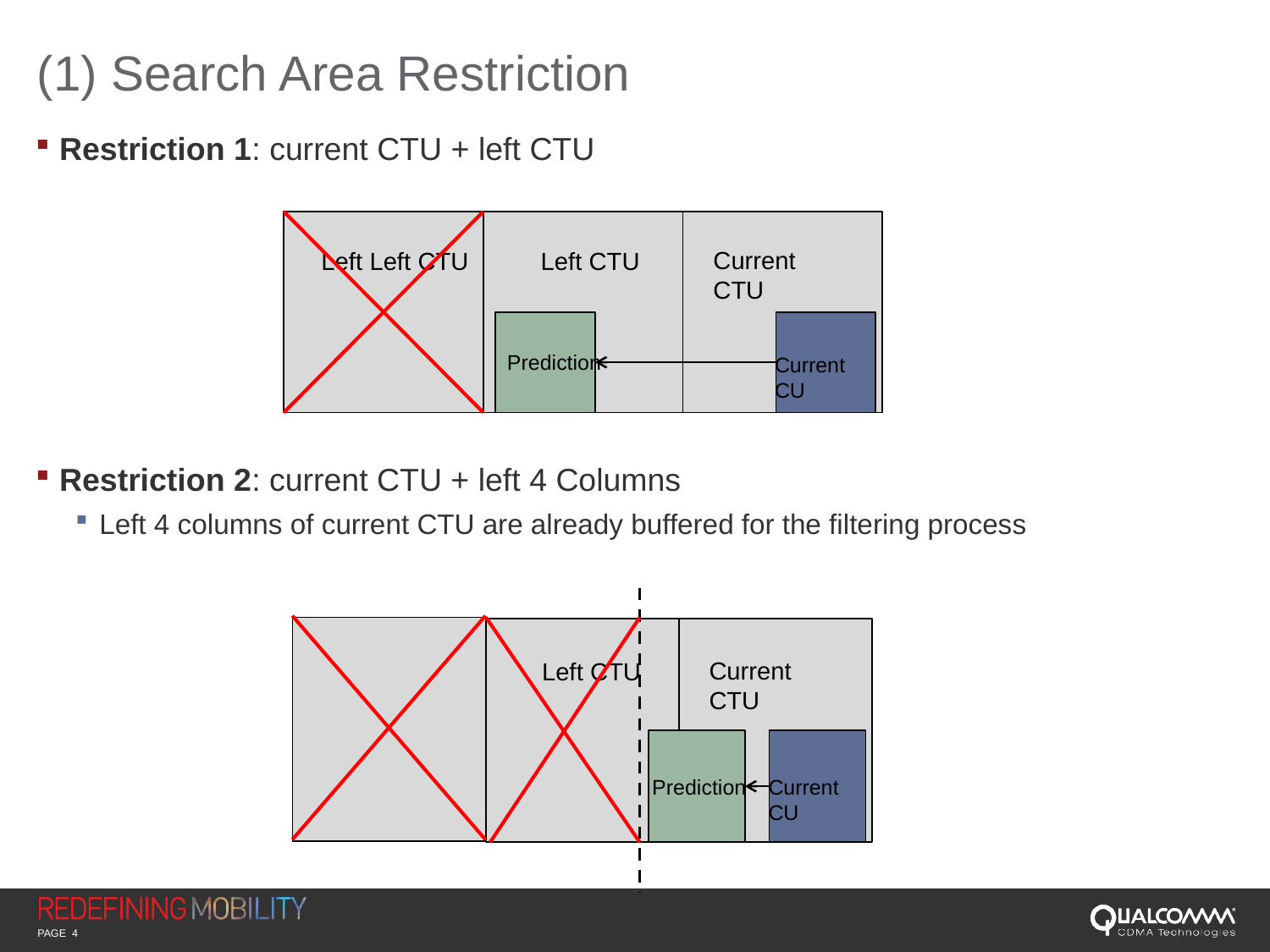

# (1) Search Area Restriction
Restriction 1: current CTU + left CTU

Restriction 2: current CTU + left 4 Columns
Left 4 columns of current CTU are already buffered for the filtering process

Current CTU
Left Left CTU
Left CTU

Prediction
Current CU

Current CTU
Left CTU

Prediction
Current CU